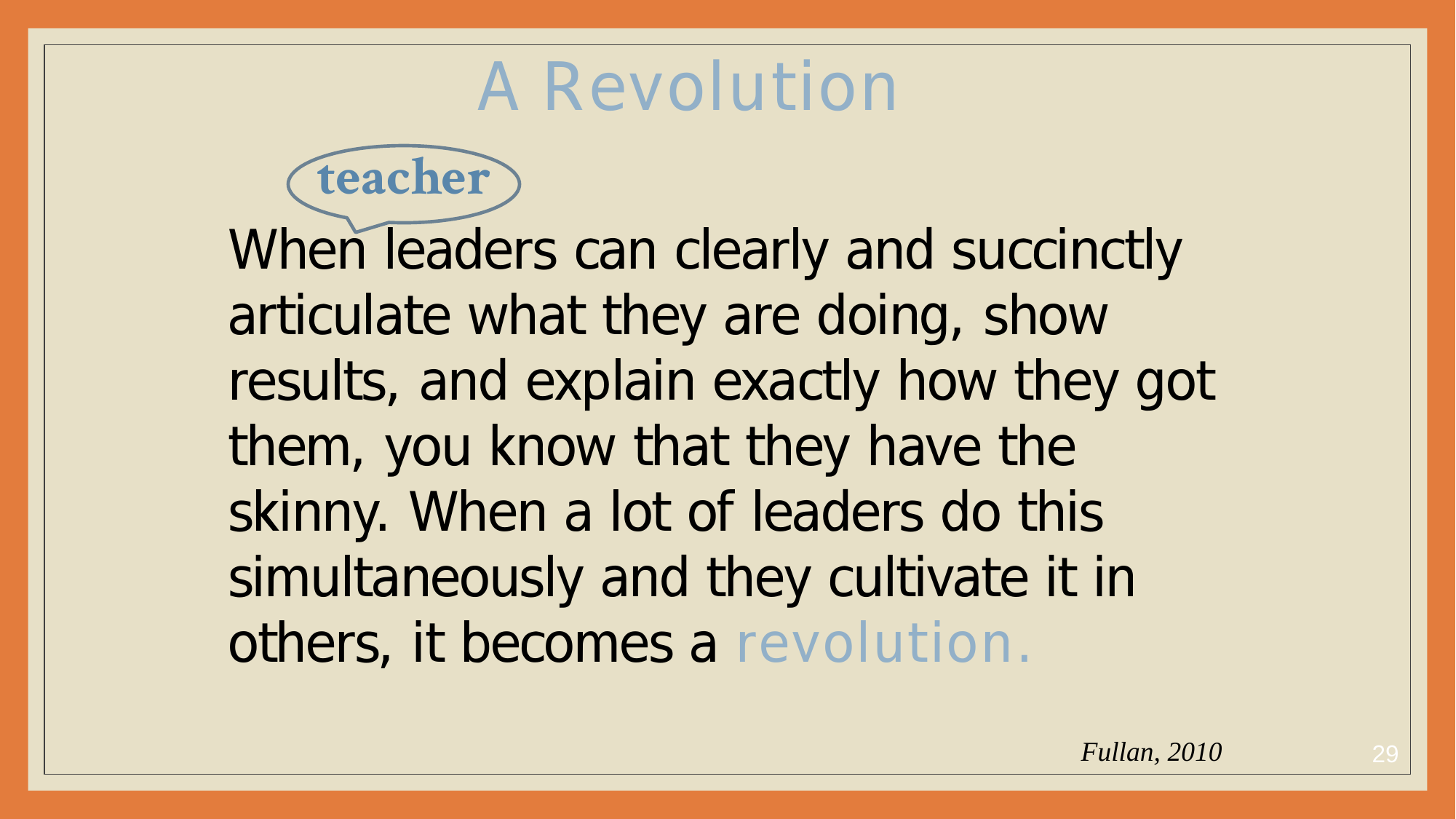

A Revolution
teacher

When leaders can clearly and succinctly articulate what they are doing, show results, and explain exactly how they got them, you know that they have the skinny. When a lot of leaders do this simultaneously and they cultivate it in others, it becomes a revolution.

Fullan, 2010
29